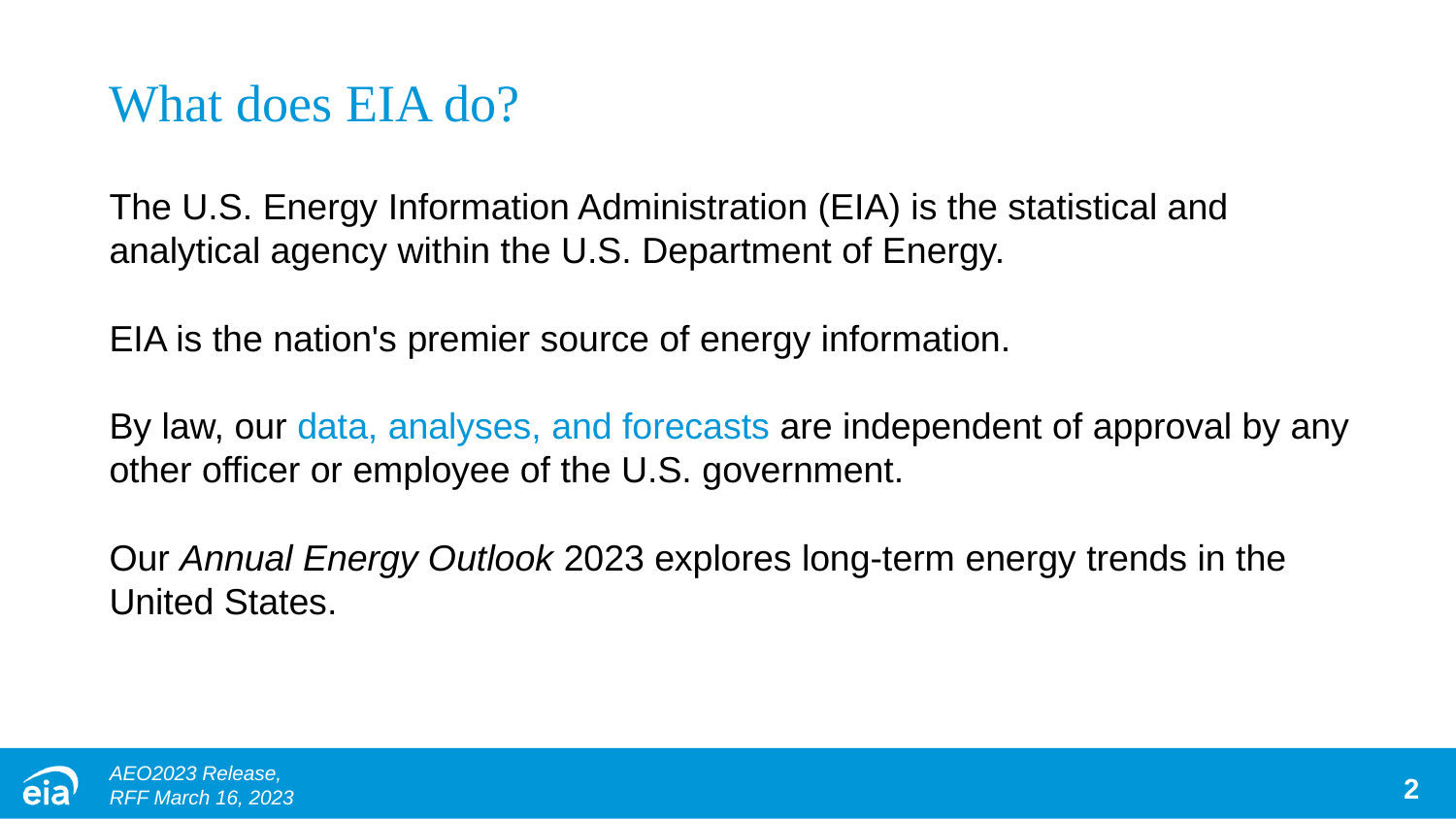

# What does EIA do?
The U.S. Energy Information Administration (EIA) is the statistical and analytical agency within the U.S. Department of Energy.
EIA is the nation's premier source of energy information.
By law, our data, analyses, and forecasts are independent of approval by any other officer or employee of the U.S. government.
Our Annual Energy Outlook 2023 explores long-term energy trends in the United States.
AEO2023 Release,
RFF March 16, 2023
2